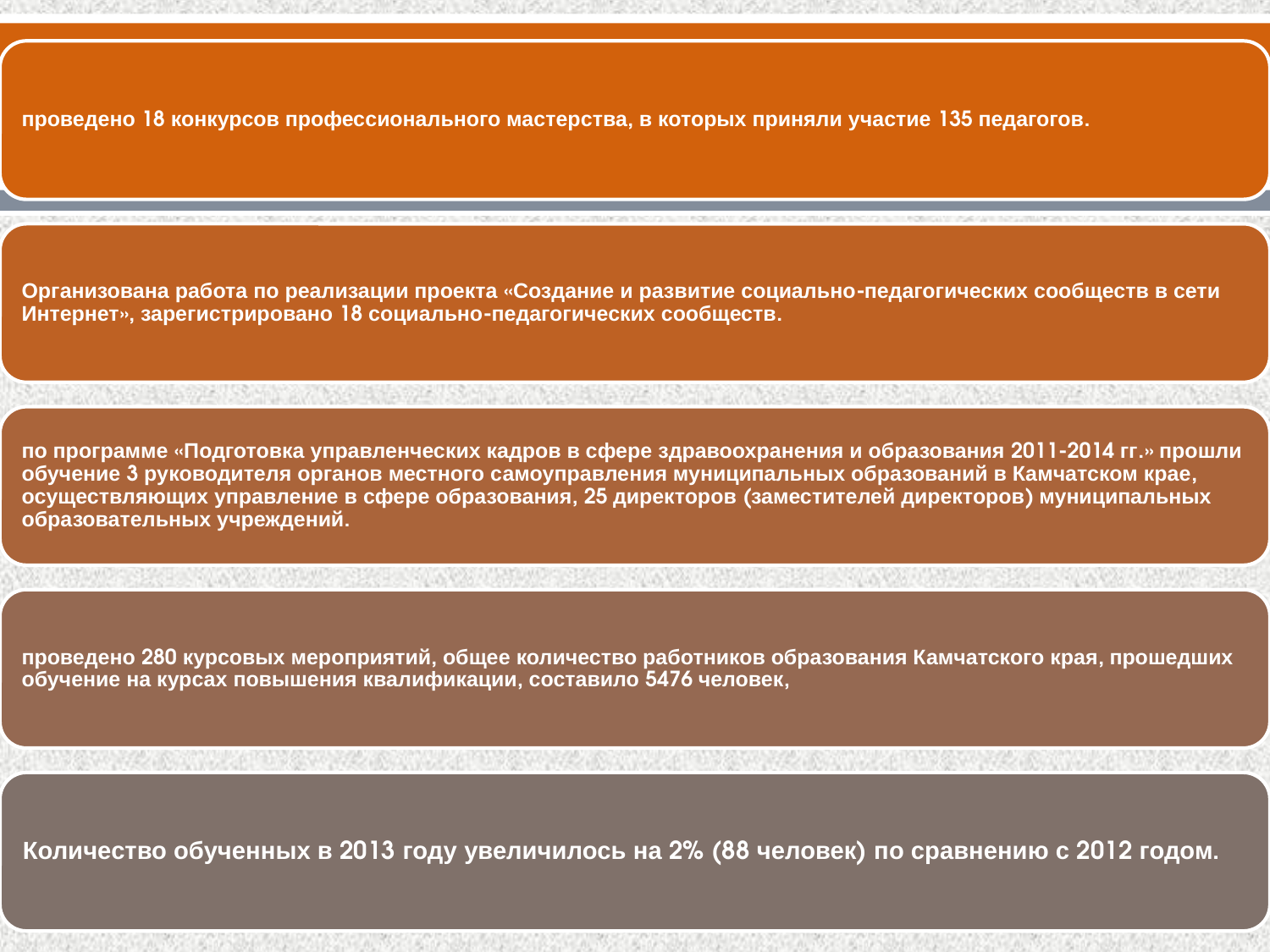

проведено 18 конкурсов профессионального мастерства, в которых приняли участие 135 педагогов.
Организована работа по реализации проекта «Создание и развитие социально-педагогических сообществ в сети Интернет», зарегистрировано 18 социально-педагогических сообществ.
по программе «Подготовка управленческих кадров в сфере здравоохранения и образования 2011-2014 гг.» прошли обучение 3 руководителя органов местного самоуправления муниципальных образований в Камчатском крае, осуществляющих управление в сфере образования, 25 директоров (заместителей директоров) муниципальных образовательных учреждений.
проведено 280 курсовых мероприятий, общее количество работников образования Камчатского края, прошедших обучение на курсах повышения квалификации, составило 5476 человек,
Количество обученных в 2013 году увеличилось на 2% (88 человек) по сравнению с 2012 годом.
31